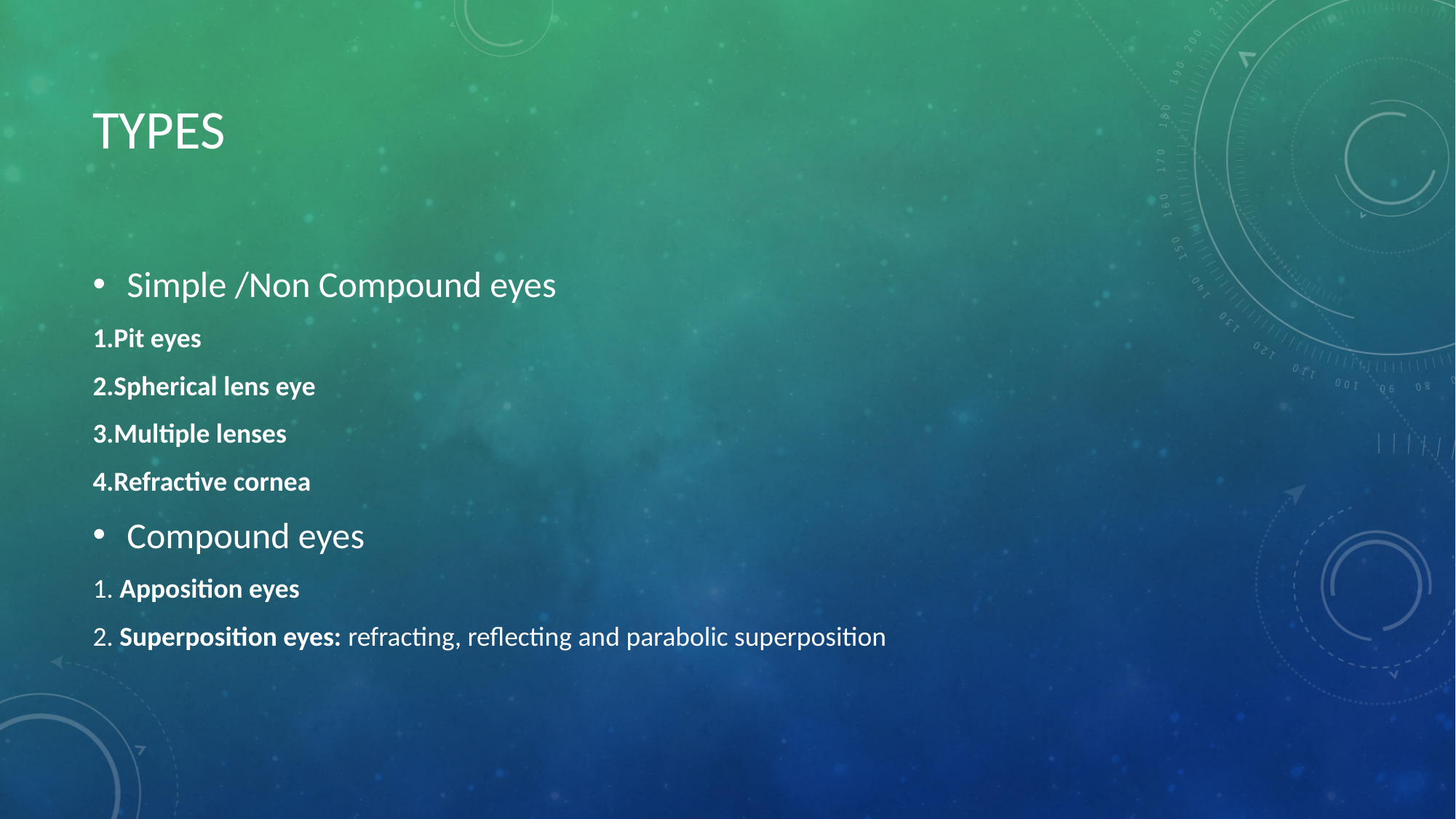

# Types
Simple /Non Compound eyes
1.Pit eyes
2.Spherical lens eye
3.Multiple lenses
4.Refractive cornea
Compound eyes
1. Apposition eyes
2. Superposition eyes: refracting, reflecting and parabolic superposition